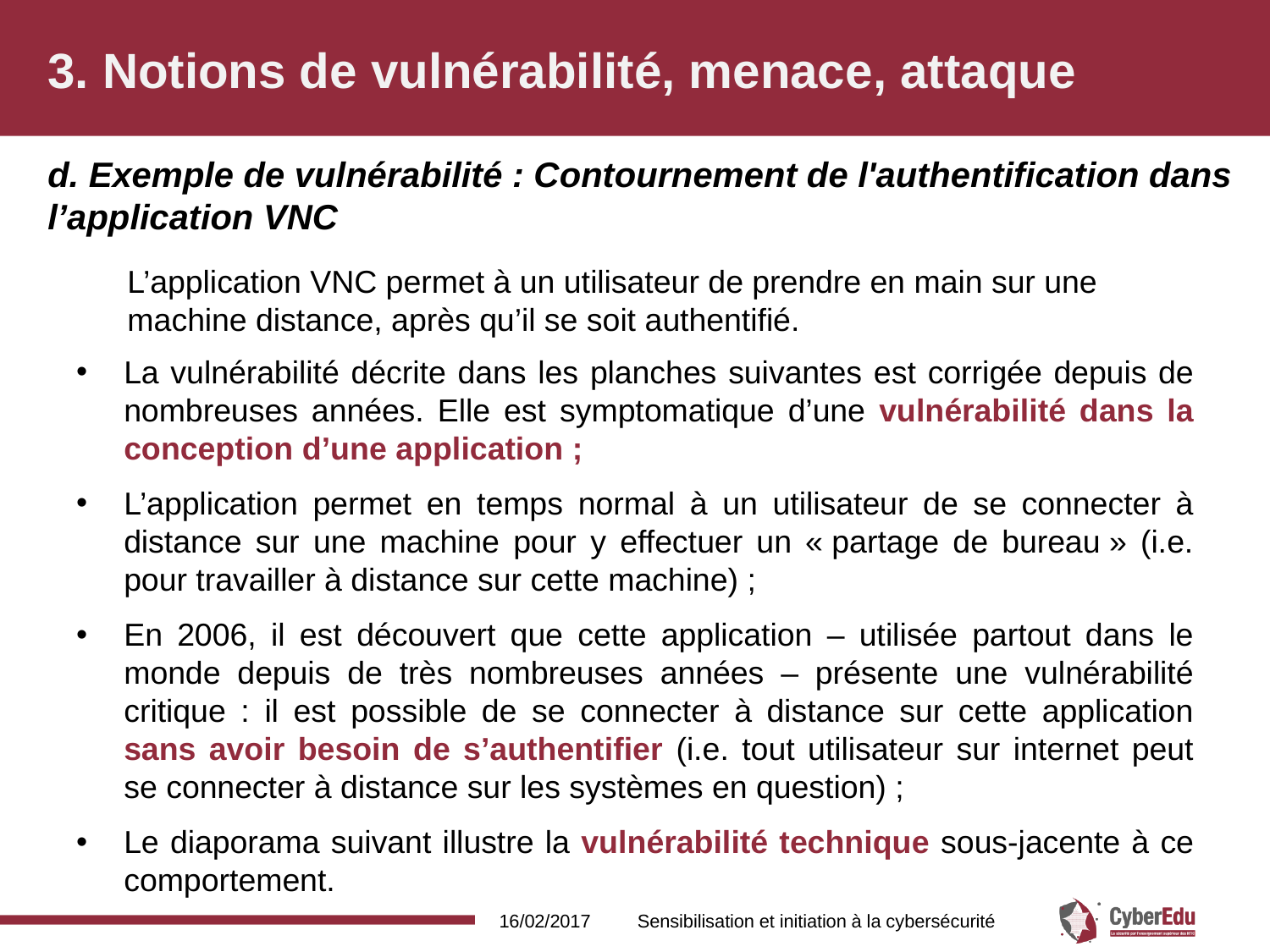

# 3. Notions de vulnérabilité, menace, attaque
d. Exemple de vulnérabilité : Contournement de l'authentification dans l’application VNC
L’application VNC permet à un utilisateur de prendre en main sur une machine distance, après qu’il se soit authentifié.
La vulnérabilité décrite dans les planches suivantes est corrigée depuis de nombreuses années. Elle est symptomatique d’une vulnérabilité dans la conception d’une application ;
L’application permet en temps normal à un utilisateur de se connecter à distance sur une machine pour y effectuer un « partage de bureau » (i.e. pour travailler à distance sur cette machine) ;
En 2006, il est découvert que cette application – utilisée partout dans le monde depuis de très nombreuses années – présente une vulnérabilité critique : il est possible de se connecter à distance sur cette application sans avoir besoin de s’authentifier (i.e. tout utilisateur sur internet peut se connecter à distance sur les systèmes en question) ;
Le diaporama suivant illustre la vulnérabilité technique sous-jacente à ce comportement.
16/02/2017
Sensibilisation et initiation à la cybersécurité